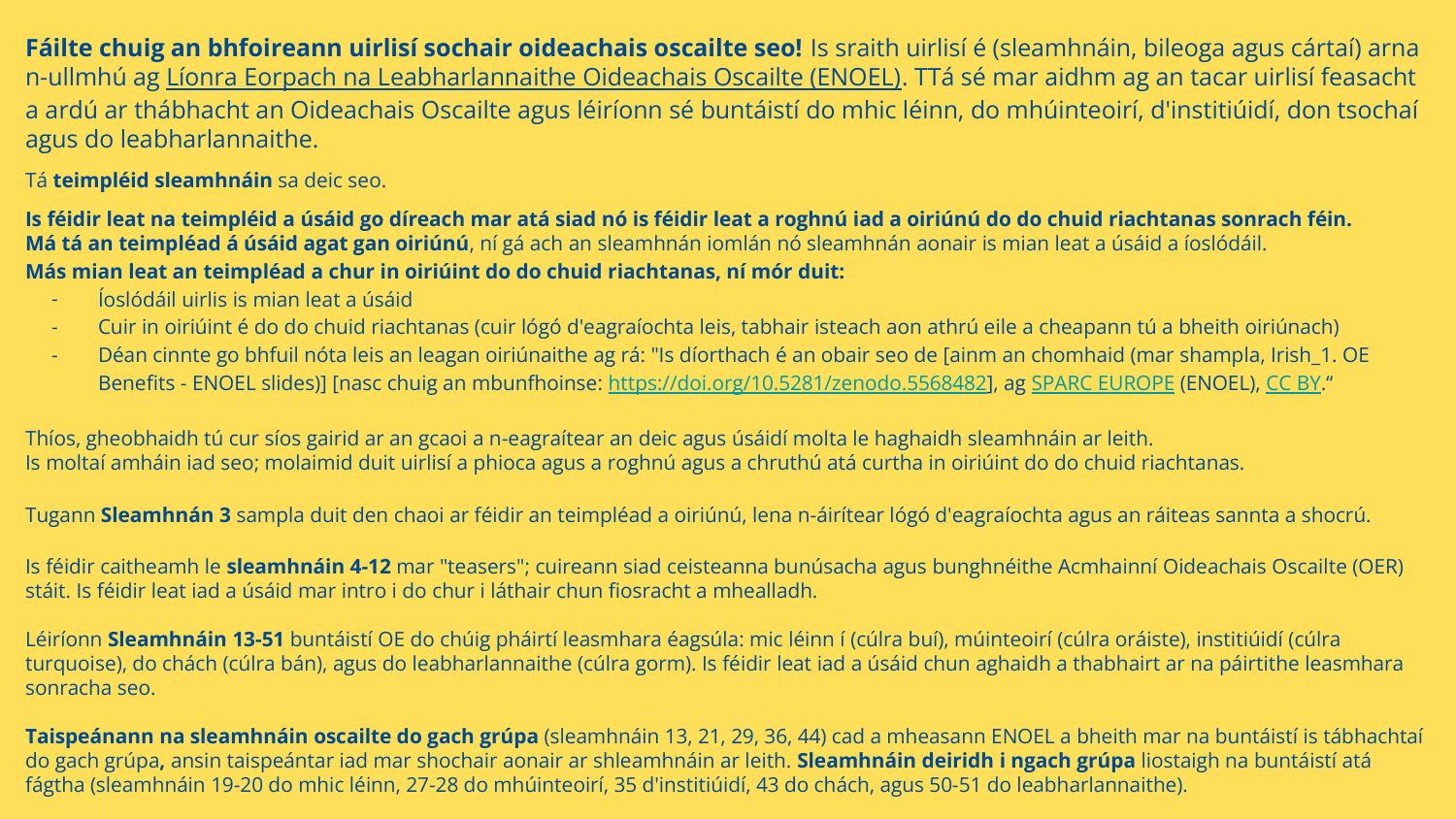

Fáilte chuig an bhfoireann uirlisí sochair oideachais oscailte seo! Is sraith uirlisí é (sleamhnáin, bileoga agus cártaí) arna n-ullmhú ag Líonra Eorpach na Leabharlannaithe Oideachais Oscailte (ENOEL). TTá sé mar aidhm ag an tacar uirlisí feasacht a ardú ar thábhacht an Oideachais Oscailte agus léiríonn sé buntáistí do mhic léinn, do mhúinteoirí, d'institiúidí, don tsochaí agus do leabharlannaithe.

Tá teimpléid sleamhnáin sa deic seo.

Is féidir leat na teimpléid a úsáid go díreach mar atá siad nó is féidir leat a roghnú iad a oiriúnú do do chuid riachtanas sonrach féin.
Má tá an teimpléad á úsáid agat gan oiriúnú, ní gá ach an sleamhnán iomlán nó sleamhnán aonair is mian leat a úsáid a íoslódáil.
Más mian leat an teimpléad a chur in oiriúint do do chuid riachtanas, ní mór duit:
Íoslódáil uirlis is mian leat a úsáid
Cuir in oiriúint é do do chuid riachtanas (cuir lógó d'eagraíochta leis, tabhair isteach aon athrú eile a cheapann tú a bheith oiriúnach)
Déan cinnte go bhfuil nóta leis an leagan oiriúnaithe ag rá: "Is díorthach é an obair seo de [ainm an chomhaid (mar shampla, Irish_1. OE Benefits - ENOEL slides)] [nasc chuig an mbunfhoinse: https://doi.org/10.5281/zenodo.5568482], ag SPARC EUROPE (ENOEL), CC BY.“

Thíos, gheobhaidh tú cur síos gairid ar an gcaoi a n-eagraítear an deic agus úsáidí molta le haghaidh sleamhnáin ar leith.
Is moltaí amháin iad seo; molaimid duit uirlisí a phioca agus a roghnú agus a chruthú atá curtha in oiriúint do do chuid riachtanas.

Tugann Sleamhnán 3 sampla duit den chaoi ar féidir an teimpléad a oiriúnú, lena n-áirítear lógó d'eagraíochta agus an ráiteas sannta a shocrú.

Is féidir caitheamh le sleamhnáin 4-12 mar "teasers"; cuireann siad ceisteanna bunúsacha agus bunghnéithe Acmhainní Oideachais Oscailte (OER) stáit. Is féidir leat iad a úsáid mar intro i do chur i láthair chun fiosracht a mhealladh.

Léiríonn Sleamhnáin 13-51 buntáistí OE do chúig pháirtí leasmhara éagsúla: mic léinn í (cúlra buí), múinteoirí (cúlra oráiste), institiúidí (cúlra turquoise), do chách (cúlra bán), agus do leabharlannaithe (cúlra gorm). Is féidir leat iad a úsáid chun aghaidh a thabhairt ar na páirtithe leasmhara sonracha seo.

Taispeánann na sleamhnáin oscailte do gach grúpa (sleamhnáin 13, 21, 29, 36, 44) cad a mheasann ENOEL a bheith mar na buntáistí is tábhachtaí do gach grúpa, ansin taispeántar iad mar shochair aonair ar shleamhnáin ar leith. Sleamhnáin deiridh i ngach grúpa liostaigh na buntáistí atá fágtha (sleamhnáin 19-20 do mhic léinn, 27-28 do mhúinteoirí, 35 d'institiúidí, 43 do chách, agus 50-51 do leabharlannaithe).